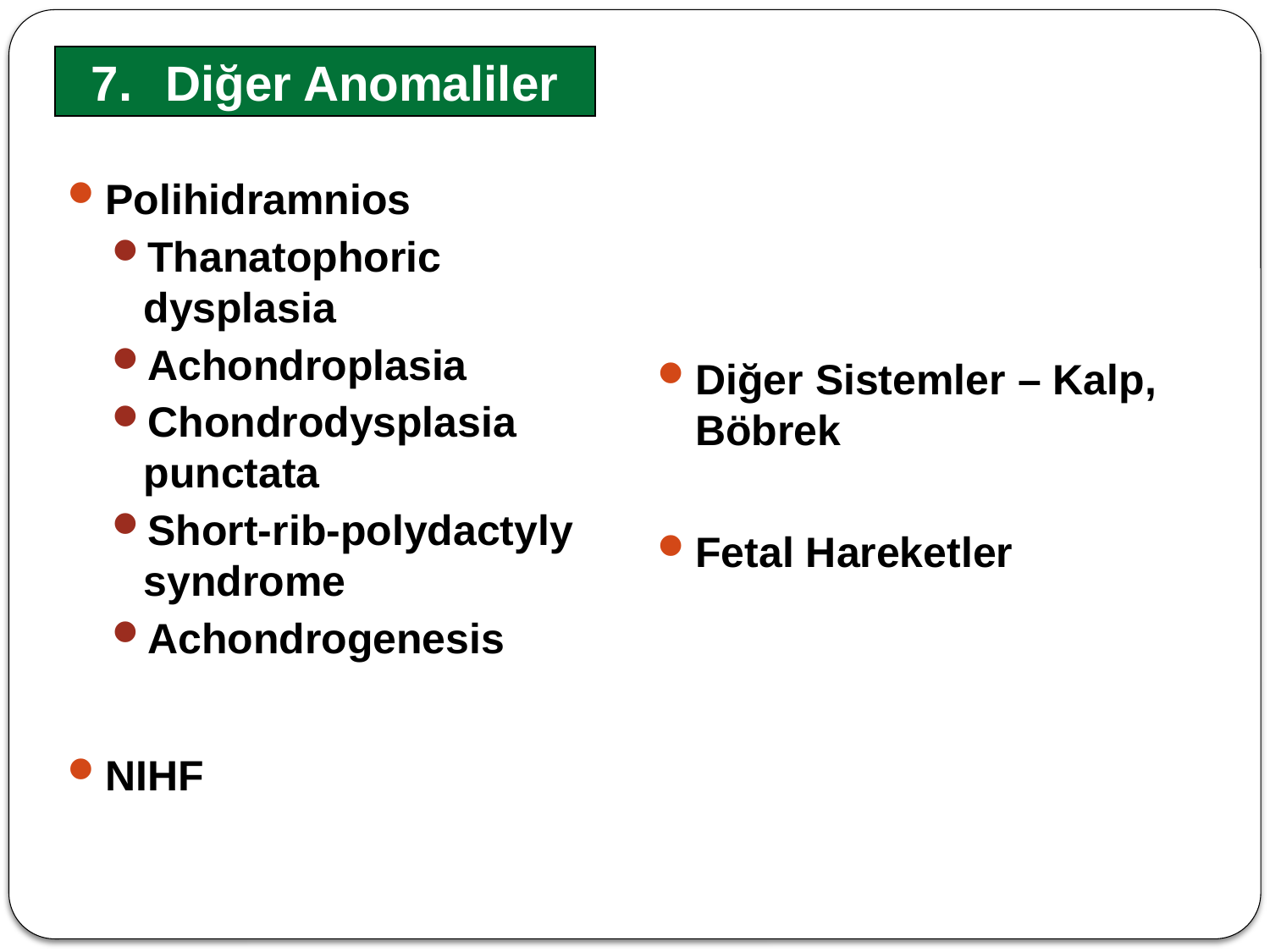

Diğer Anomaliler
Polihidramnios
Thanatophoric dysplasia
Achondroplasia
Chondrodysplasia punctata
Short-rib-polydactyly syndrome
Achondrogenesis

NIHF

Diğer Sistemler – Kalp, Böbrek

Fetal Hareketler